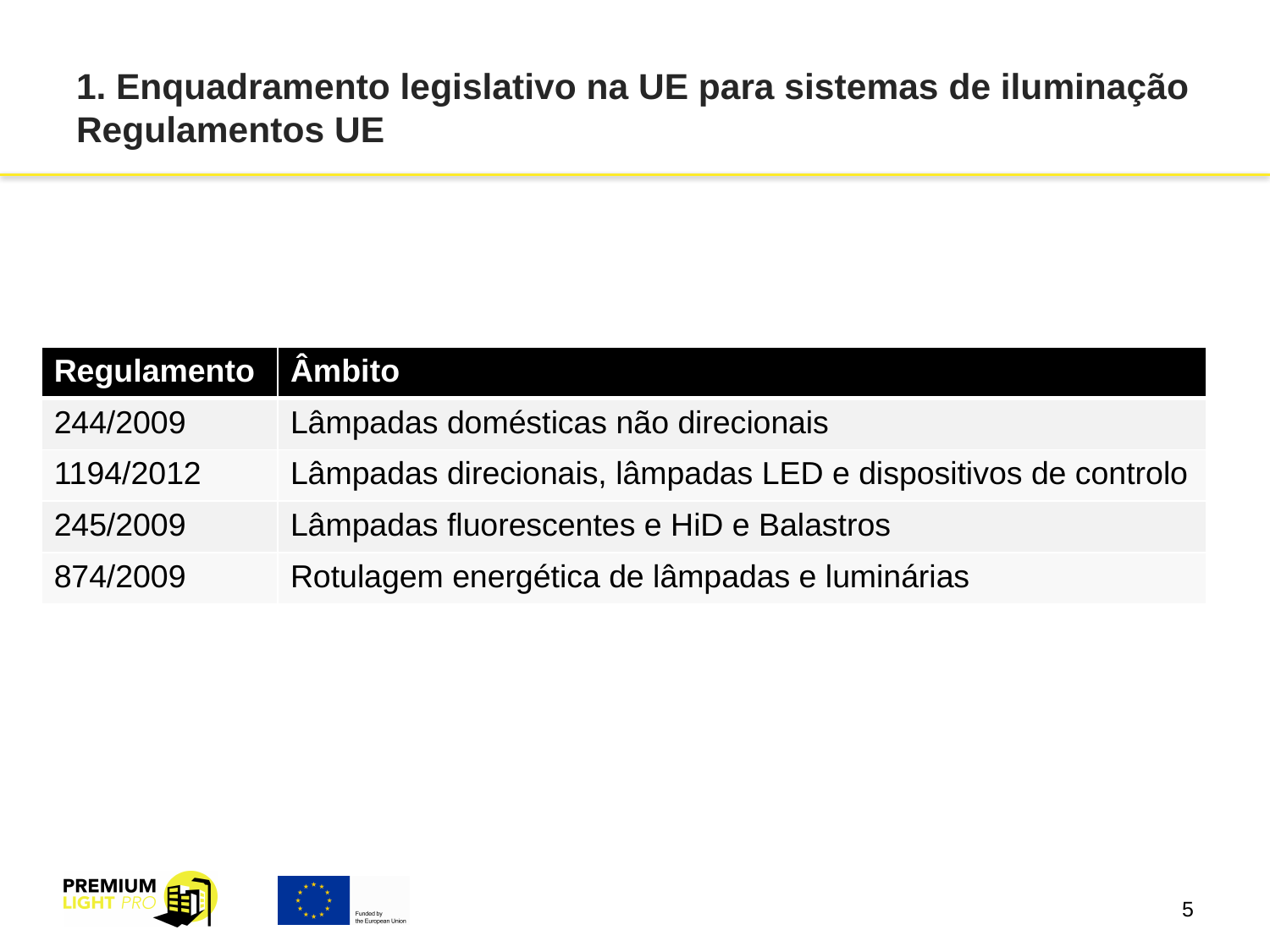

# 1. Enquadramento legislativo na UE para sistemas de iluminação Regulamentos UE
| Regulamento | Âmbito |
| --- | --- |
| 244/2009 | Lâmpadas domésticas não direcionais |
| 1194/2012 | Lâmpadas direcionais, lâmpadas LED e dispositivos de controlo |
| 245/2009 | Lâmpadas fluorescentes e HiD e Balastros |
| 874/2009 | Rotulagem energética de lâmpadas e luminárias |